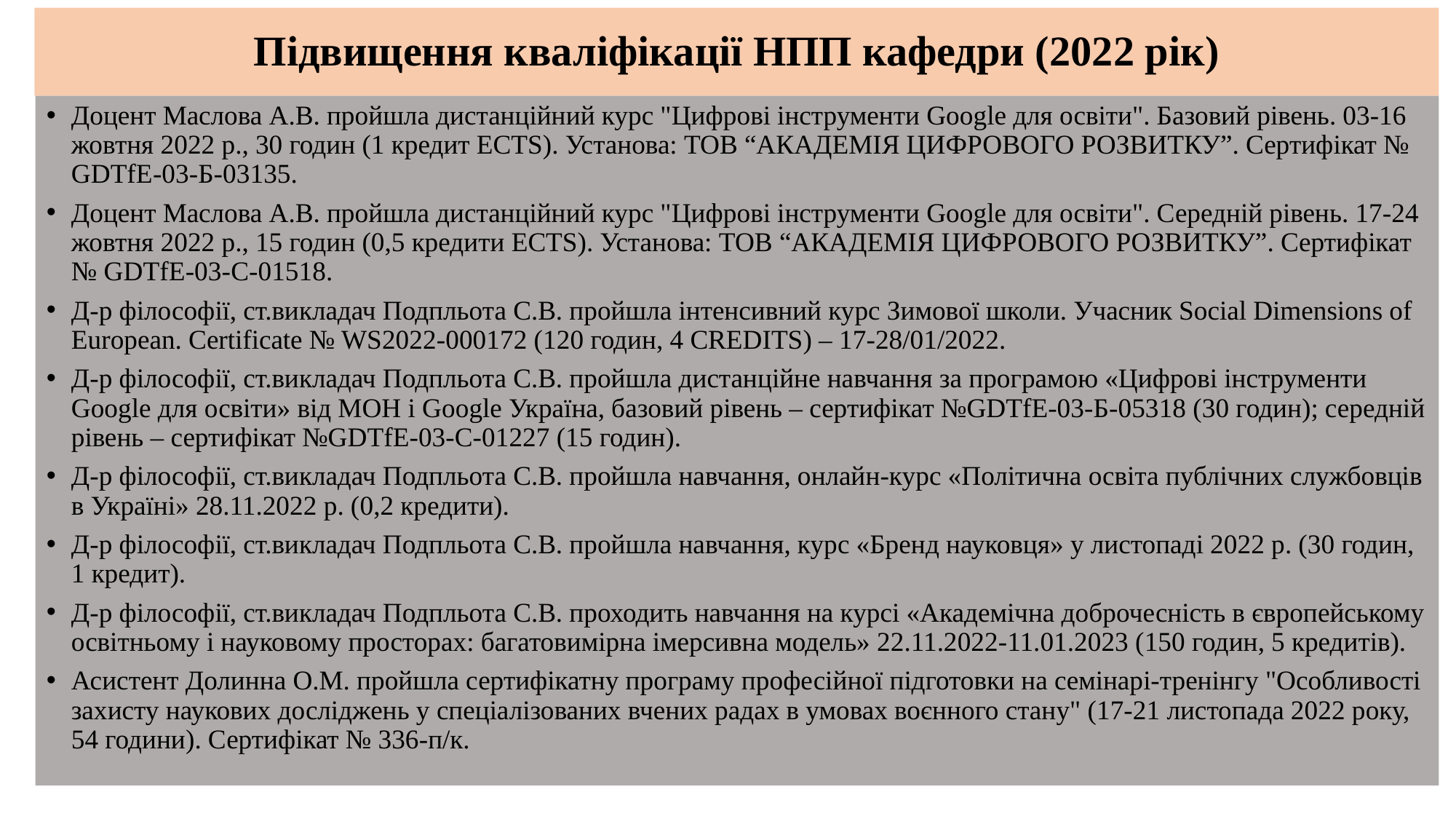

# Підвищення кваліфікації НПП кафедри (2022 рік)
Доцент Маслова А.В. пройшла дистанційний курс "Цифрові інструменти Google для освіти". Базовий рівень. 03-16 жовтня 2022 р., 30 годин (1 кредит ECTS). Установа: ТОВ “АКАДЕМІЯ ЦИФРОВОГО РОЗВИТКУ”. Сертифікат № GDTfE-03-Б-03135.
Доцент Маслова А.В. пройшла дистанційний курс "Цифрові інструменти Google для освіти". Середній рівень. 17-24 жовтня 2022 р., 15 годин (0,5 кредити ECTS). Установа: ТОВ “АКАДЕМІЯ ЦИФРОВОГО РОЗВИТКУ”. Сертифікат № GDTfE-03-C-01518.
Д-р філософії, ст.викладач Подпльота С.В. пройшла інтенсивний курс Зимової школи. Учасник Social Dimensions of European. Certificate № WS2022-000172 (120 годин, 4 CREDITS) – 17-28/01/2022.
Д-р філософії, ст.викладач Подпльота С.В. пройшла дистанційне навчання за програмою «Цифрові інструменти Google для освіти» від МОН і Google Україна, базовий рівень – сертифікат №GDTfE-03-Б-05318 (30 годин); середній рівень – сертифікат №GDTfE-03-C-01227 (15 годин).
Д-р філософії, ст.викладач Подпльота С.В. пройшла навчання, онлайн-курс «Політична освіта публічних службовців в Україні» 28.11.2022 р. (0,2 кредити).
Д-р філософії, ст.викладач Подпльота С.В. пройшла навчання, курс «Бренд науковця» у листопаді 2022 р. (30 годин, 1 кредит).
Д-р філософії, ст.викладач Подпльота С.В. проходить навчання на курсі «Академічна доброчесність в європейському освітньому і науковому просторах: багатовимірна імерсивна модель» 22.11.2022-11.01.2023 (150 годин, 5 кредитів).
Асистент Долинна О.М. пройшла сертифікатну програму професійної підготовки на семінарі-тренінгу "Особливості захисту наукових досліджень у спеціалізованих вчених радах в умовах воєнного стану" (17-21 листопада 2022 року, 54 години). Сертифікат № 336-п/к.